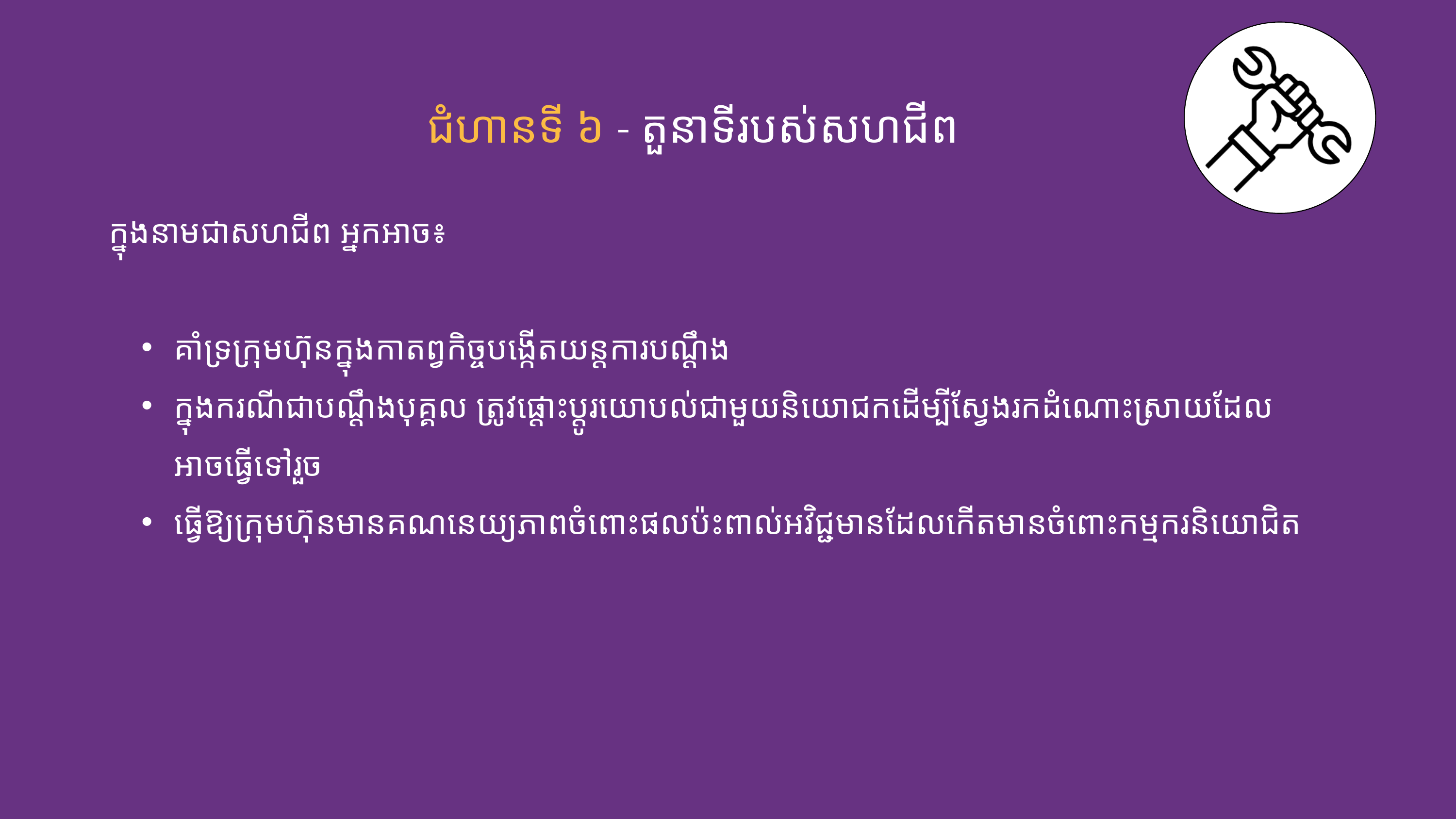

ជំហានទី ៦ - តួនាទីរបស់សហជីព
ក្នុងនាមជាសហជីព អ្នកអាច៖

គាំទ្រ​ក្រុមហ៊ុនក្នុង​កាតព្វកិច្ច​​​បង្កើត​យន្តការ​បណ្ដឹង​
ក្នុងករណីជាបណ្ដឹង​បុគ្គល ត្រូវ​ផ្ដោះ​ប្ដូរយោបល់​ជាមួយ​និយោជក​ដើម្បី​ស្វែងរក​ដំណោះស្រាយ​ដែលអាច​ធ្វើទៅរួច
ធ្វើ​​ឱ្យ​ក្រុមហ៊ុនមានគណនេយ្យភាព​ចំពោះ​ផលប៉ះពាល់អវិជ្ជមាន​ដែល​កើតមាន​ចំពោះ​កម្មករ​និយោជិត